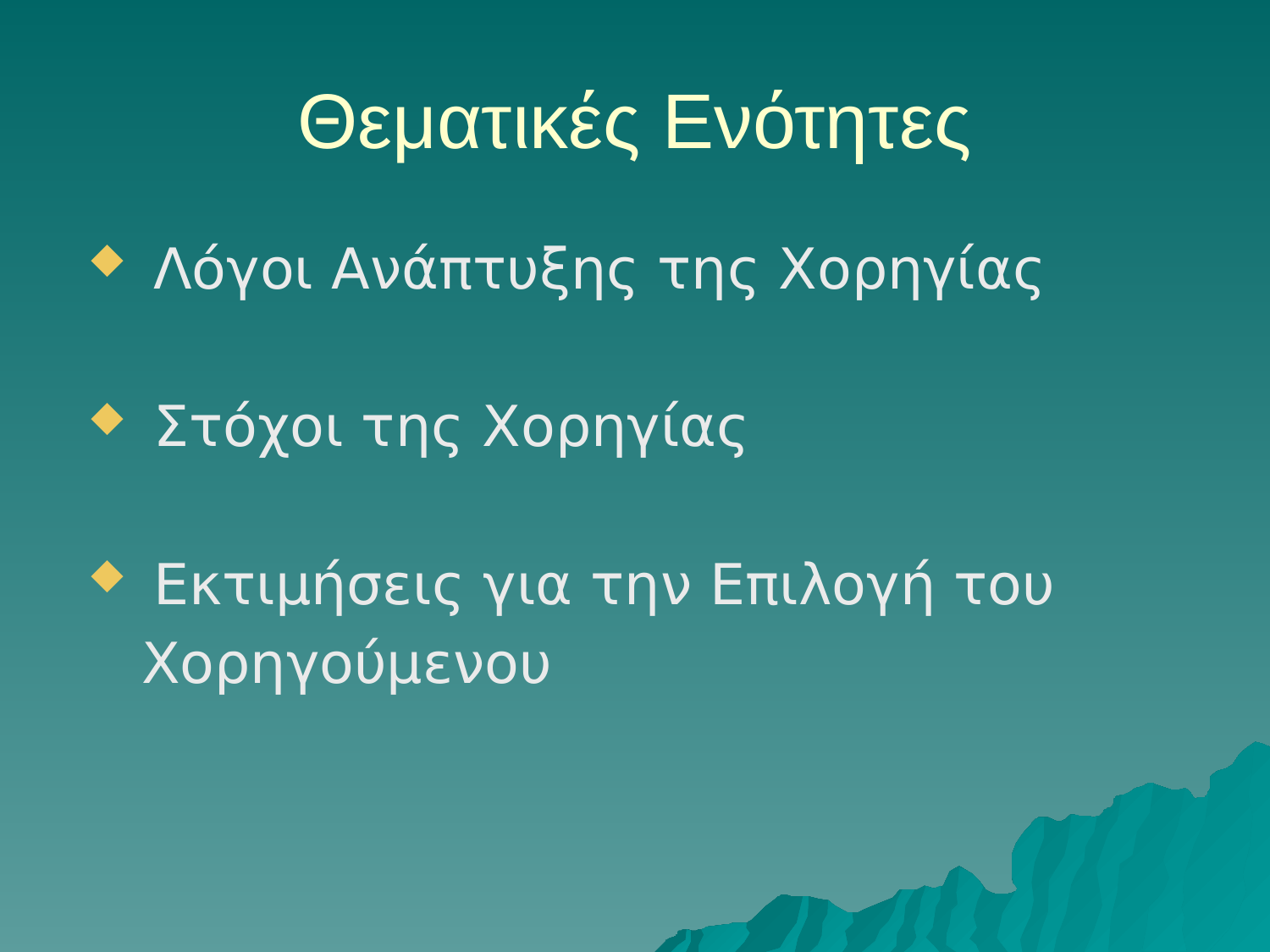

# Θεματικές Ενότητες
 Λόγοι Ανάπτυξης της Χορηγίας

 Στόχοι της Χορηγίας

 Εκτιμήσεις για την Επιλογή του
   Χορηγούμενου